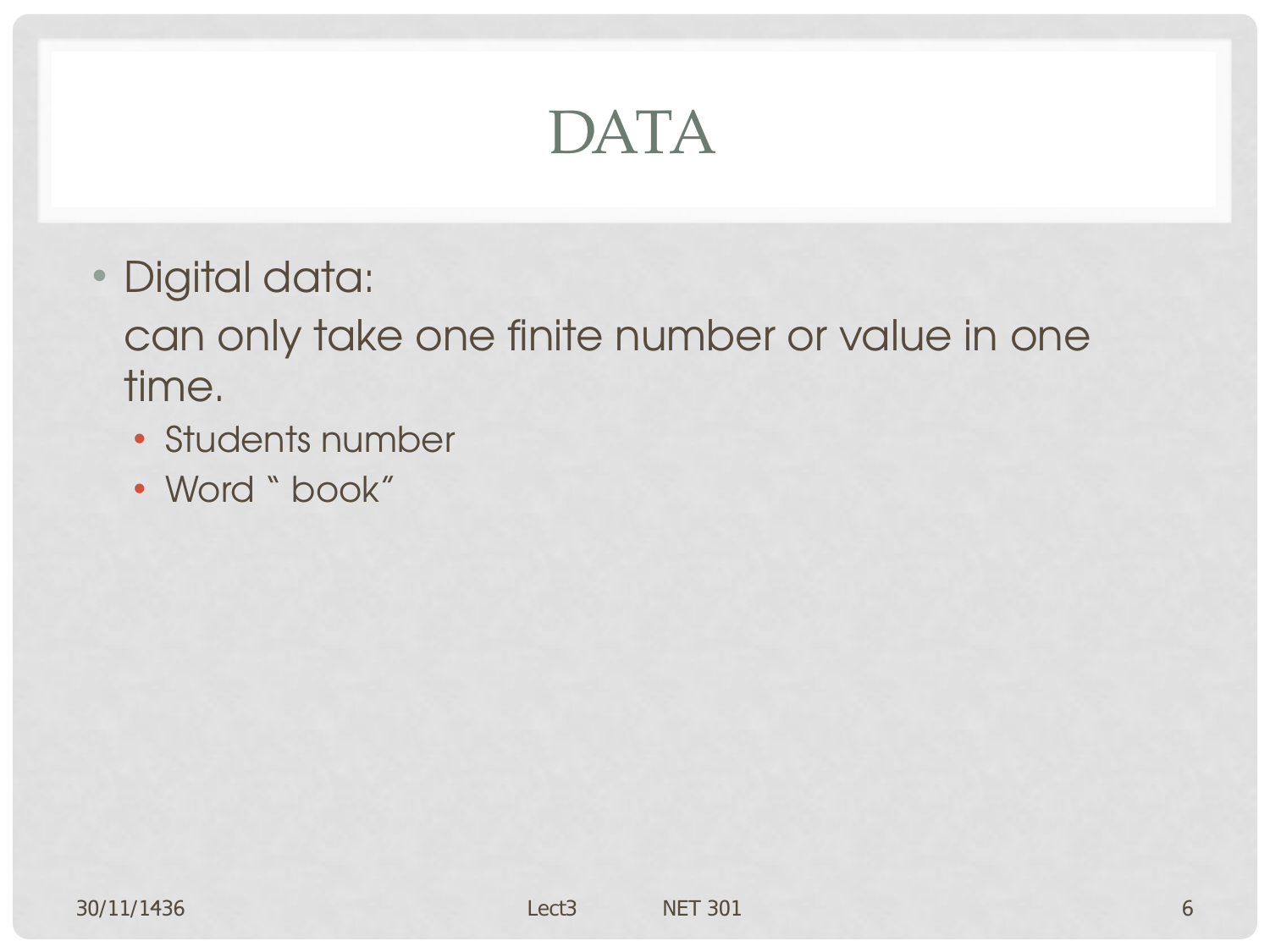

# data
Digital data:
	can only take one finite number or value in one time.
Students number
Word “ book”

30/11/1436
Lect3             NET 301
6